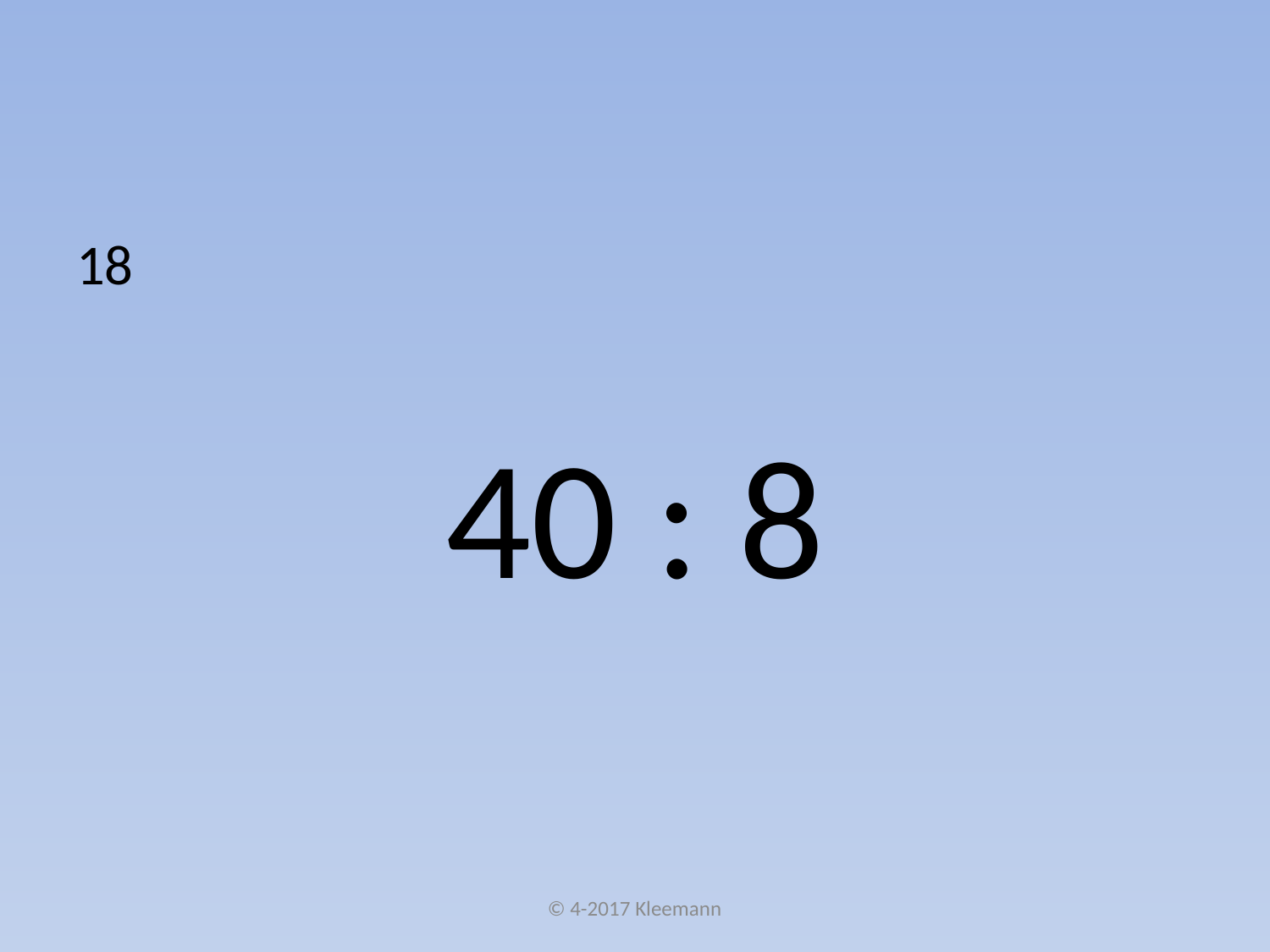

#
18

40 : 8
© 4-2017 Kleemann